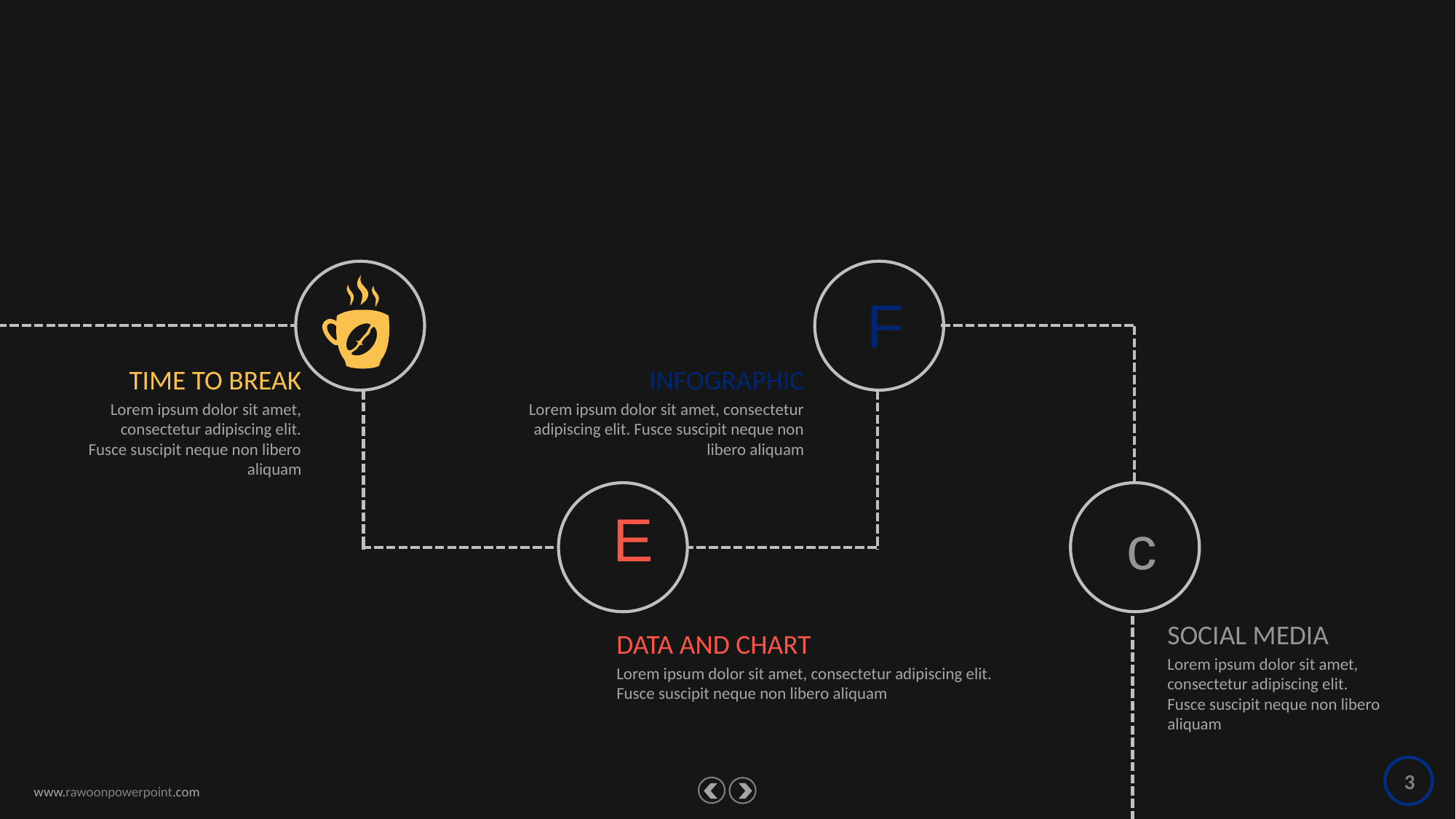

F
INFOGRAPHIC
Lorem ipsum dolor sit amet, consectetur adipiscing elit. Fusce suscipit neque non libero aliquam
TIME TO BREAK
Lorem ipsum dolor sit amet, consectetur adipiscing elit. Fusce suscipit neque non libero aliquam

E
c
SOCIAL MEDIA
Lorem ipsum dolor sit amet, consectetur adipiscing elit. Fusce suscipit neque non libero aliquam
DATA AND CHART
Lorem ipsum dolor sit amet, consectetur adipiscing elit. Fusce suscipit neque non libero aliquam
3